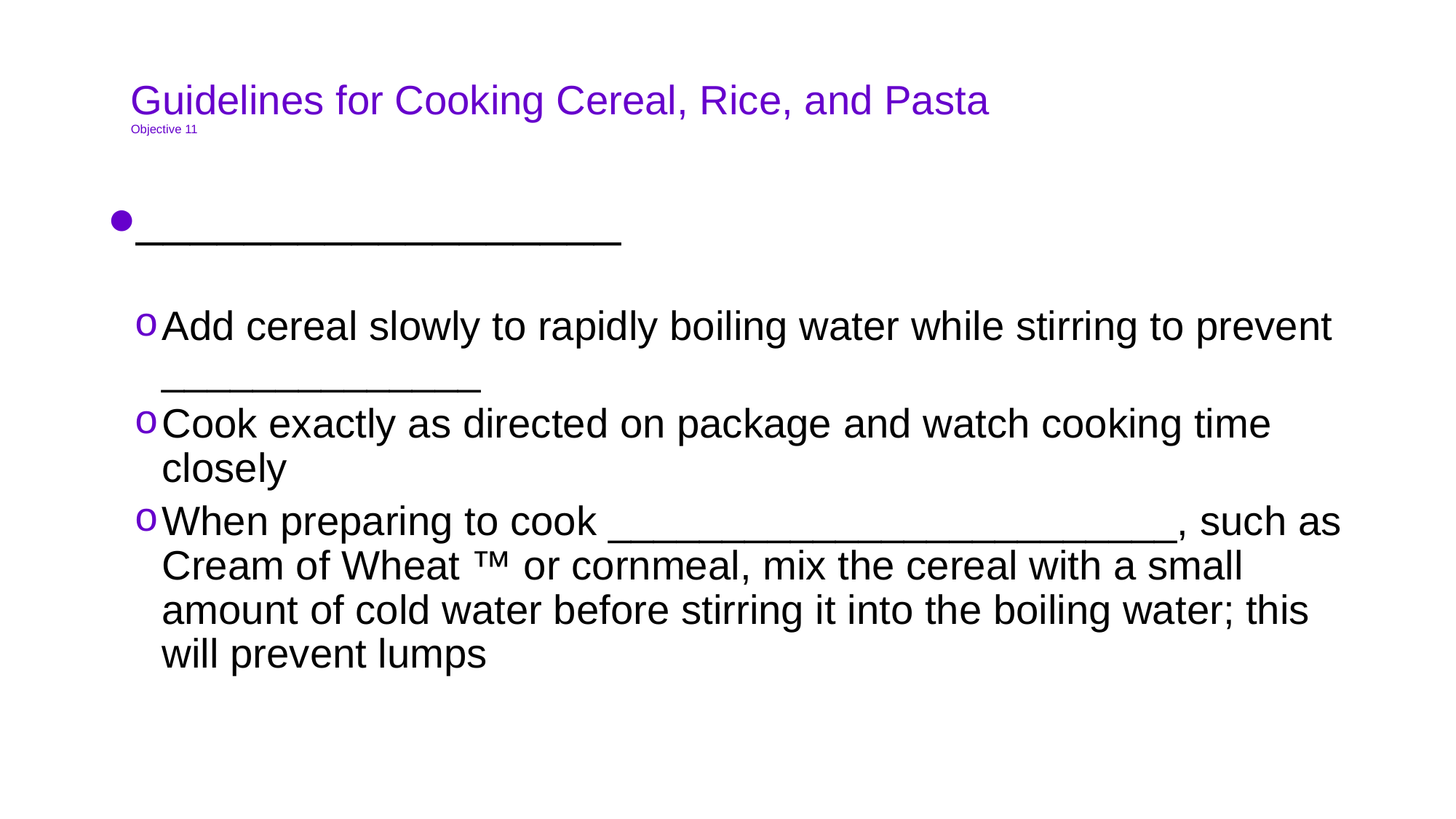

# Guidelines for Cooking Cereal, Rice, and Pasta Objective 11
__________________

Add cereal slowly to rapidly boiling water while stirring to prevent ______________
Cook exactly as directed on package and watch cooking time closely
When preparing to cook _________________________, such as Cream of Wheat ™ or cornmeal, mix the cereal with a small amount of cold water before stirring it into the boiling water; this will prevent lumps